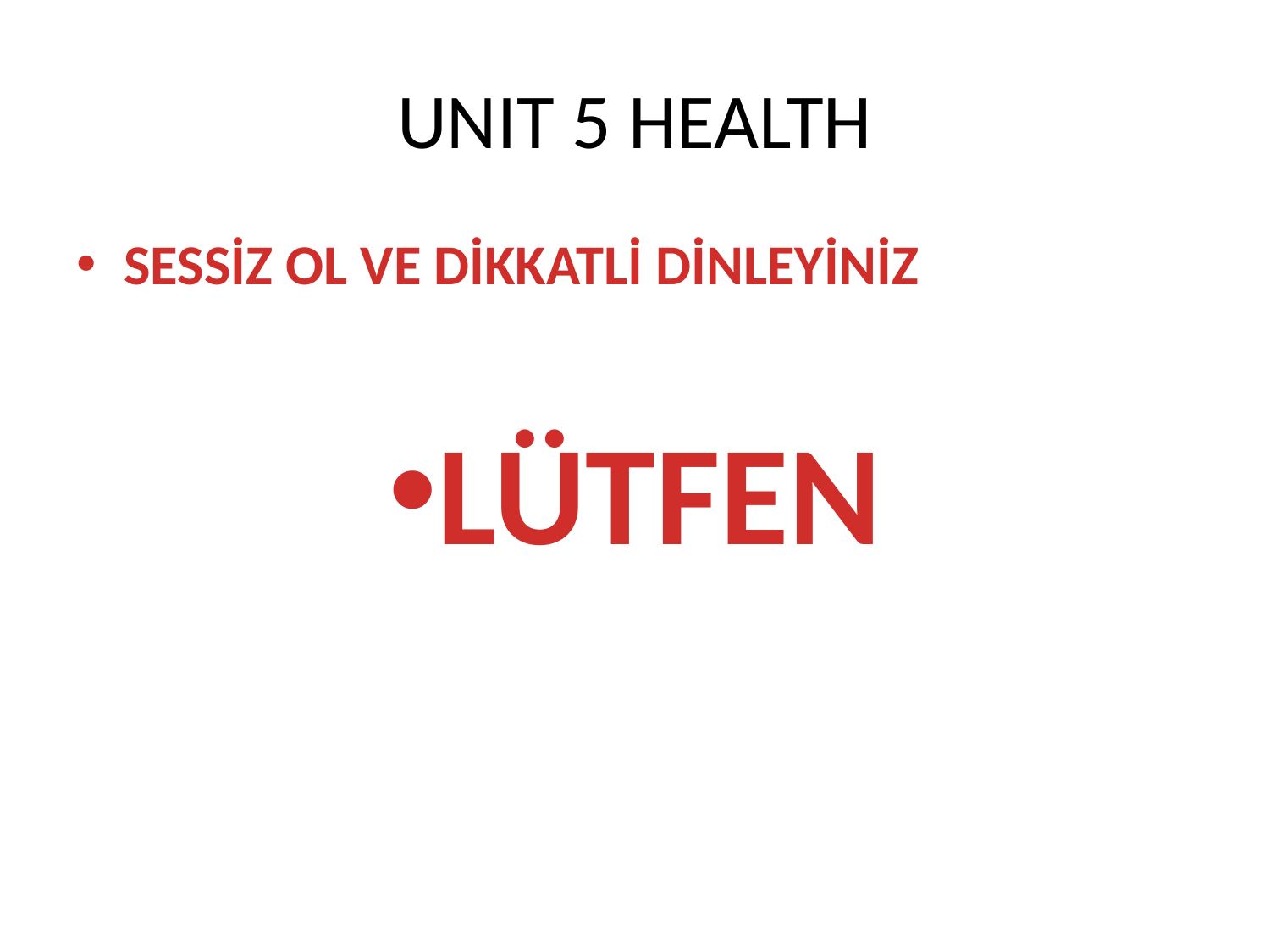

# UNIT 5 HEALTH
SESSİZ OL VE DİKKATLİ DİNLEYİNİZ

LÜTFEN